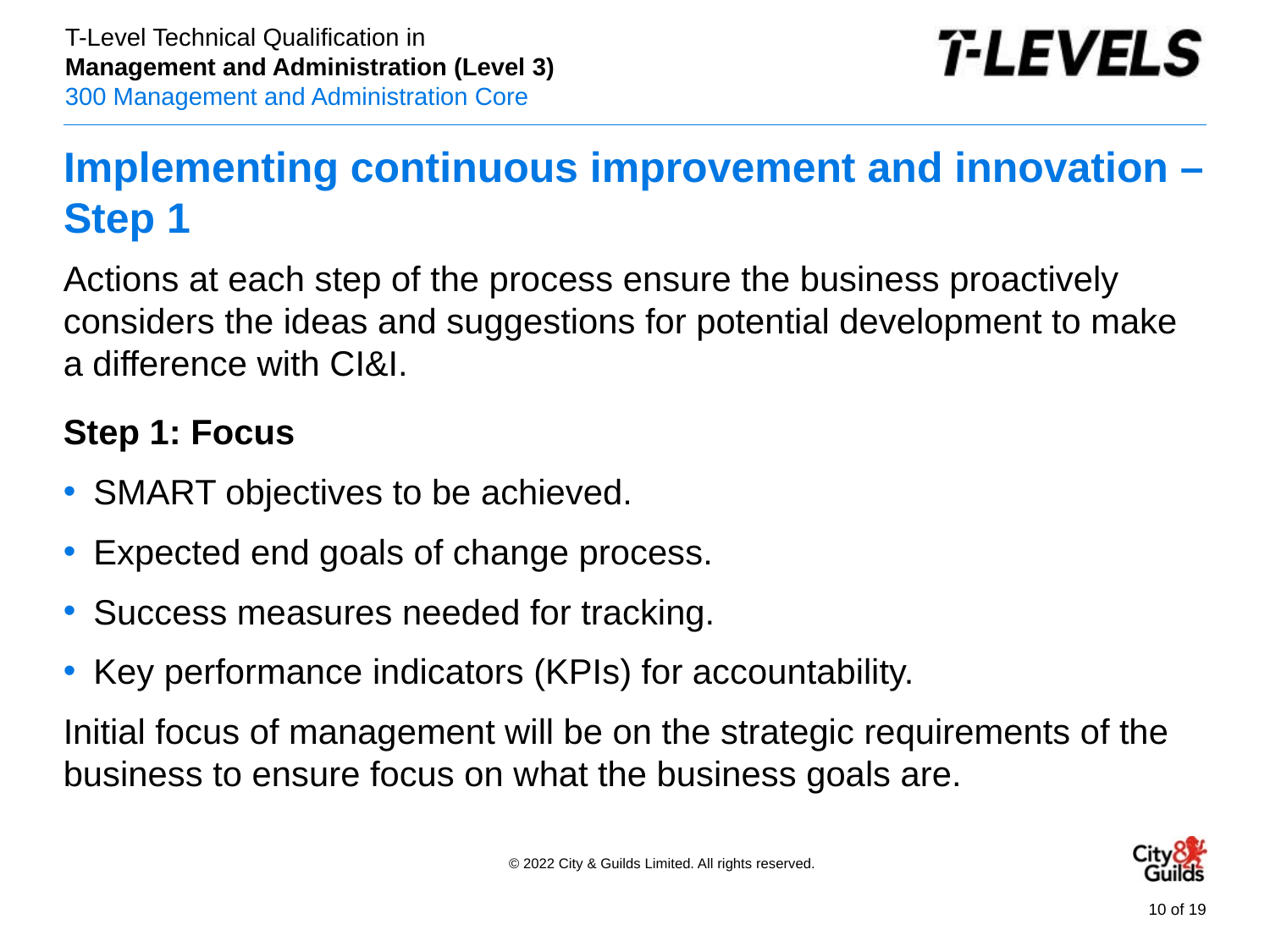

# Implementing continuous improvement and innovation – Step 1
Actions at each step of the process ensure the business proactively considers the ideas and suggestions for potential development to make a difference with CI&I.
Step 1: Focus
SMART objectives to be achieved.
Expected end goals of change process.
Success measures needed for tracking.
Key performance indicators (KPIs) for accountability.
Initial focus of management will be on the strategic requirements of the business to ensure focus on what the business goals are.